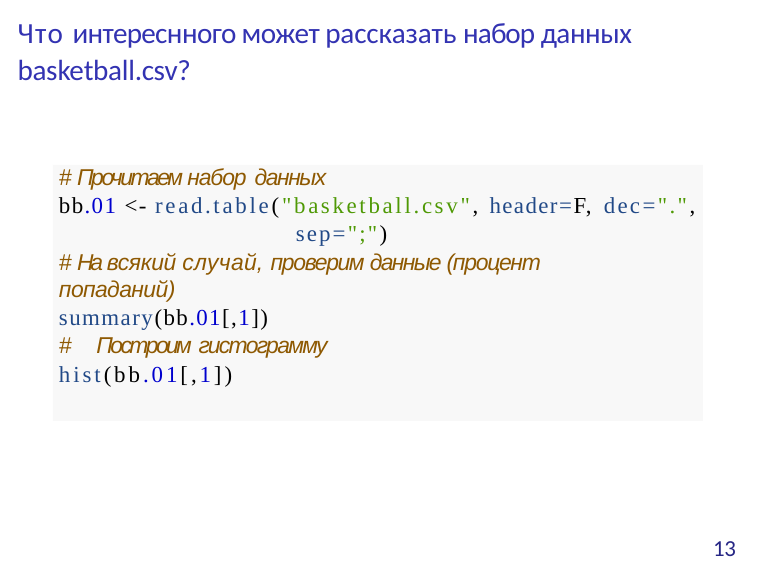

# Что интереснного может рассказать набор данных  basketball.csv?
# Прочитаем набор данных
bb.01 <- read.table("basketball.csv", header=F, dec=".",
sep=";")
# На всякий случай, проверим данные (процент попаданий)
summary(bb.01[,1])
#	Построим гистограмму
hist(bb.01[,1])

13